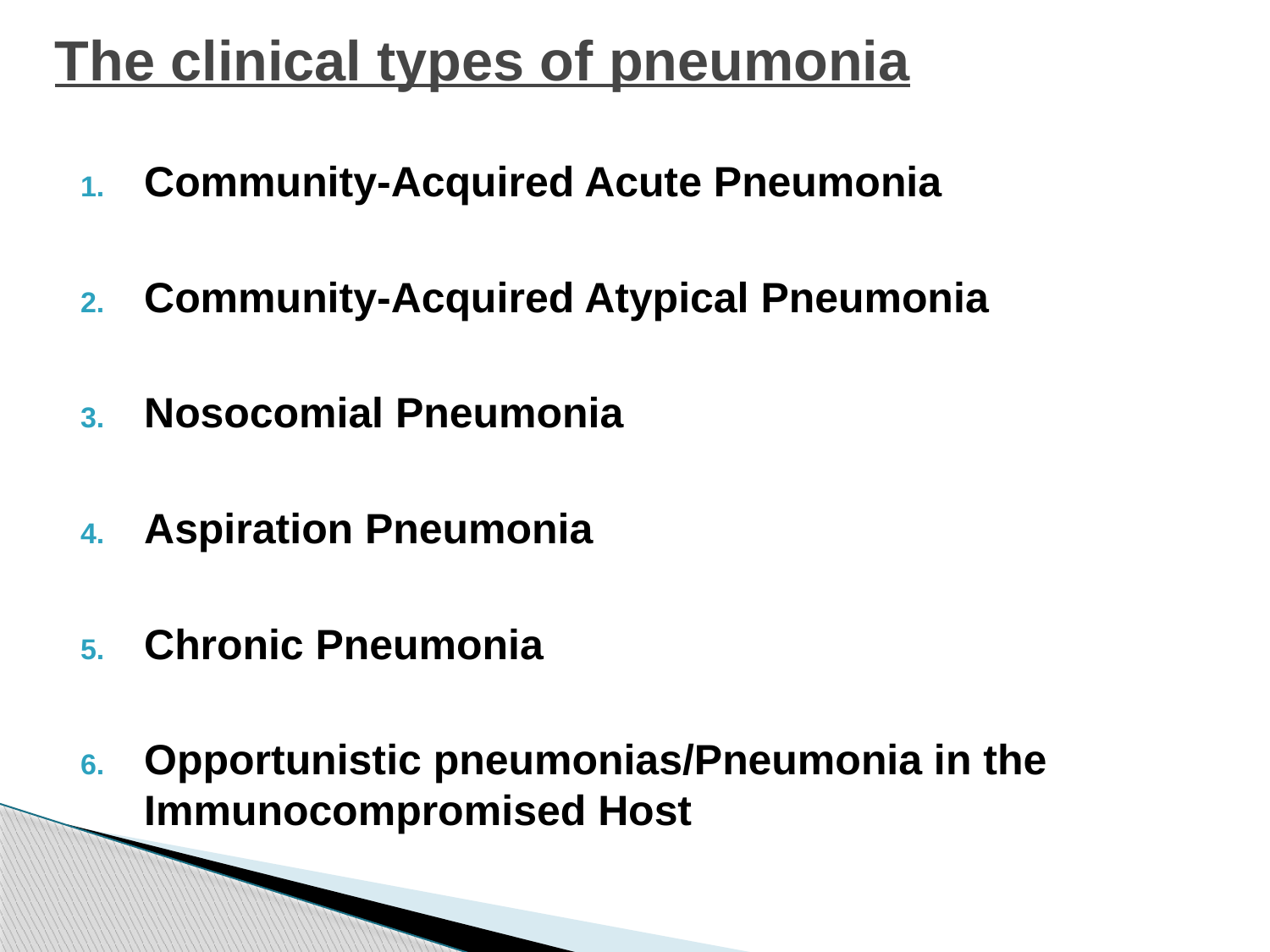

# The clinical types of pneumonia
Community-Acquired Acute Pneumonia

Community-Acquired Atypical Pneumonia

Nosocomial Pneumonia

Aspiration Pneumonia

Chronic Pneumonia

Opportunistic pneumonias/Pneumonia in the Immunocompromised Host